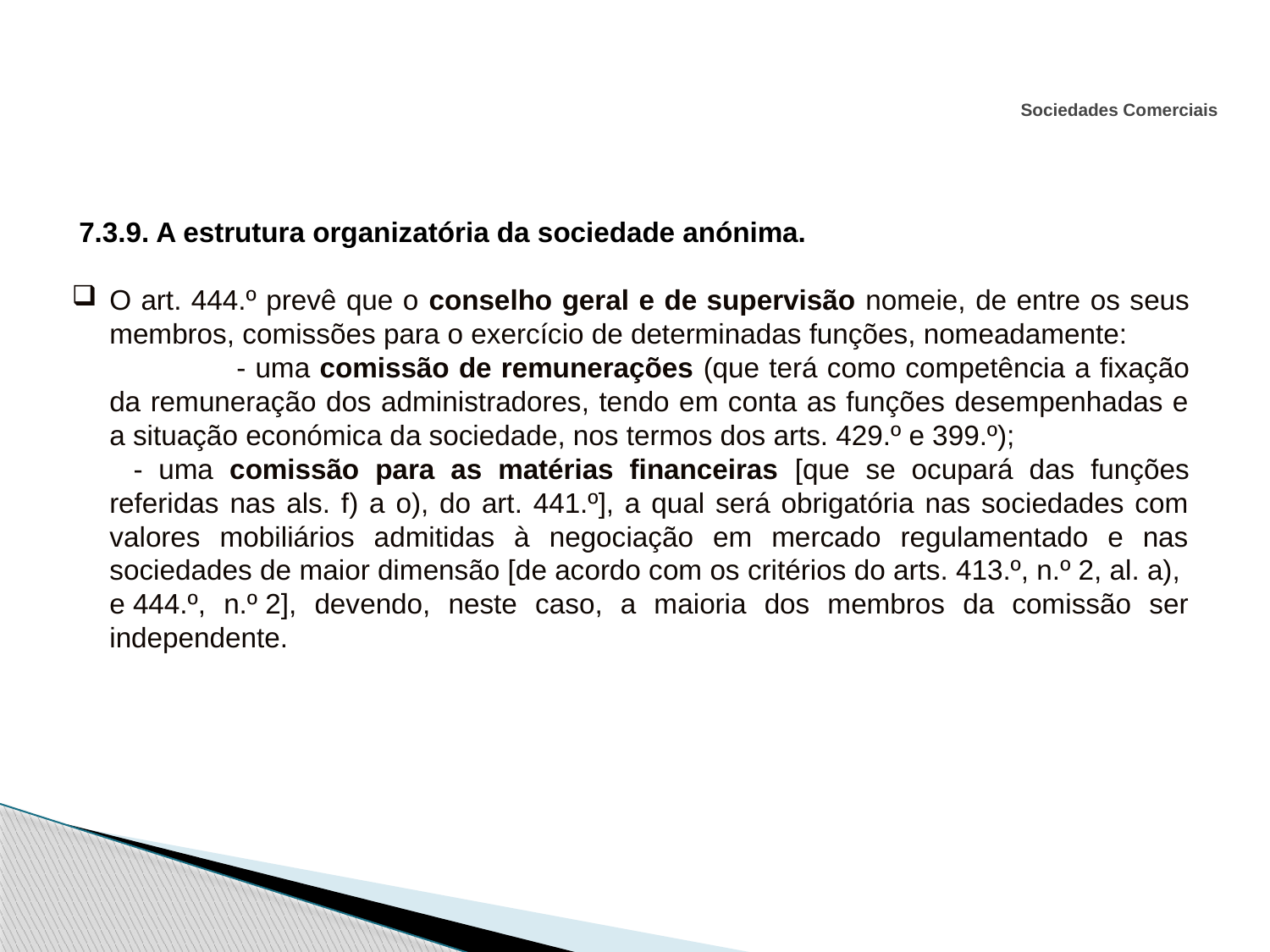

# Sociedades Comerciais
 7.3.9. A estrutura organizatória da sociedade anónima.

O art. 444.º prevê que o conselho geral e de supervisão nomeie, de entre os seus membros, comissões para o exercício de determinadas funções, nomeadamente:
		- uma comissão de remunerações (que terá como competência a fixação da remuneração dos administradores, tendo em conta as funções desempenhadas e a situação económica da sociedade, nos termos dos arts. 429.º e 399.º);
	  - uma comissão para as matérias financeiras [que se ocupará das funções referidas nas als. f) a o), do art. 441.º], a qual será obrigatória nas sociedades com valores mobiliários admitidas à negociação em mercado regulamentado e nas sociedades de maior dimensão [de acordo com os critérios do arts. 413.º, n.º 2, al. a),  e 444.º, n.º 2], devendo, neste caso, a maioria dos membros da comissão ser independente.